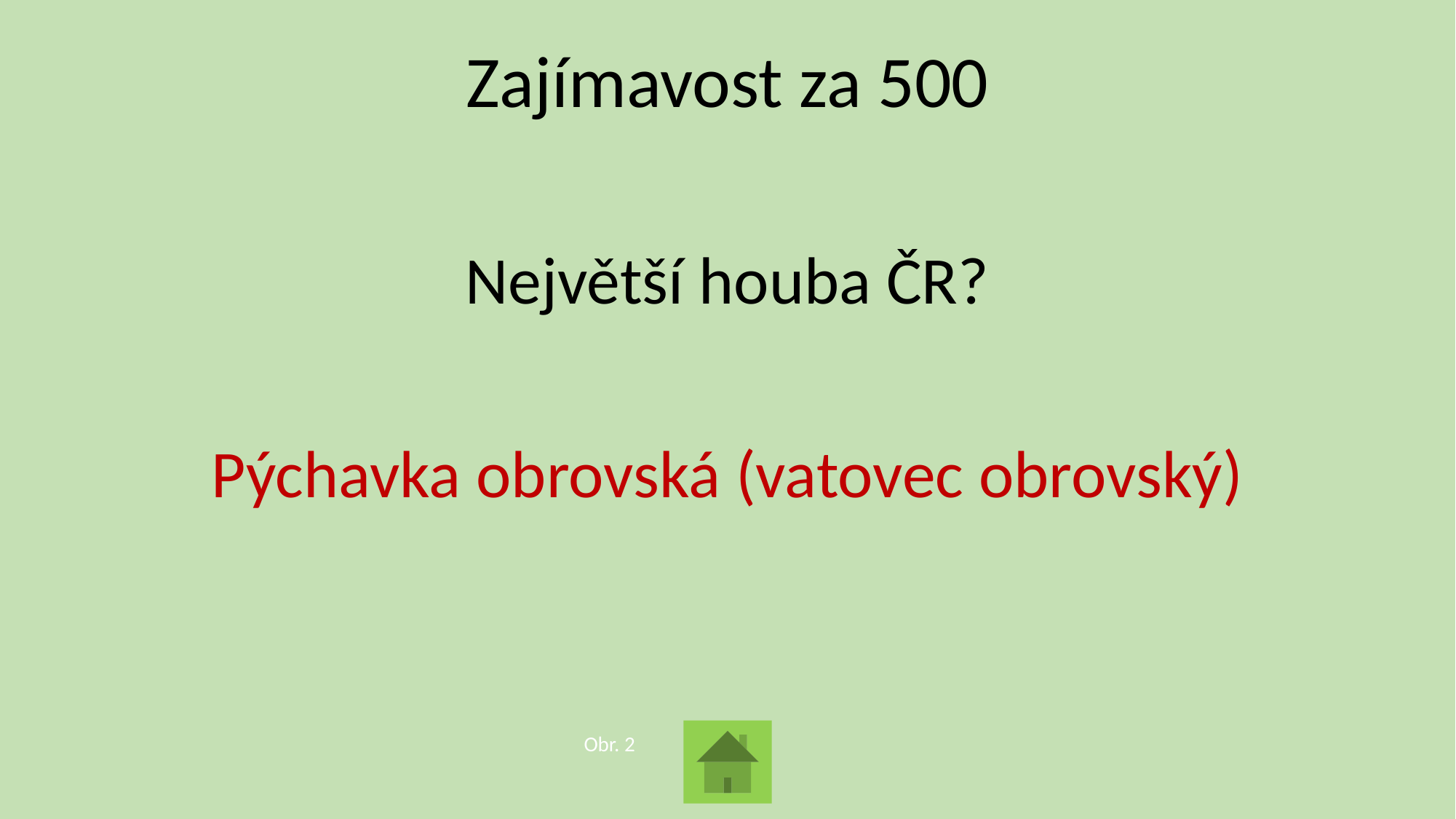

# Zajímavost za 500
Největší houba ČR?
Pýchavka obrovská (vatovec obrovský)

Obr. 2